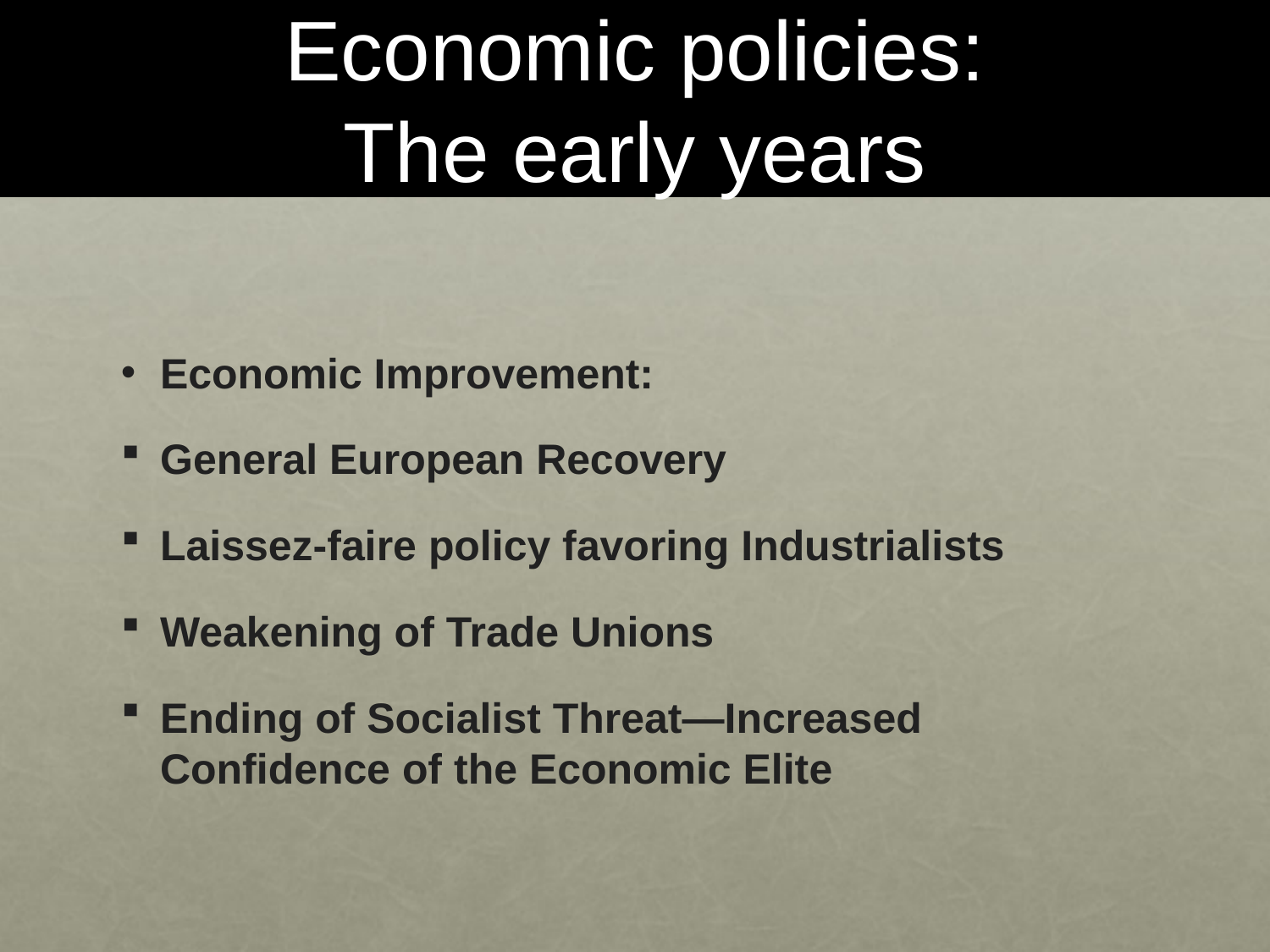

# Economic policies: The early years

Economic Improvement:
General European Recovery
Laissez-faire policy favoring Industrialists
Weakening of Trade Unions
Ending of Socialist Threat—Increased Confidence of the Economic Elite